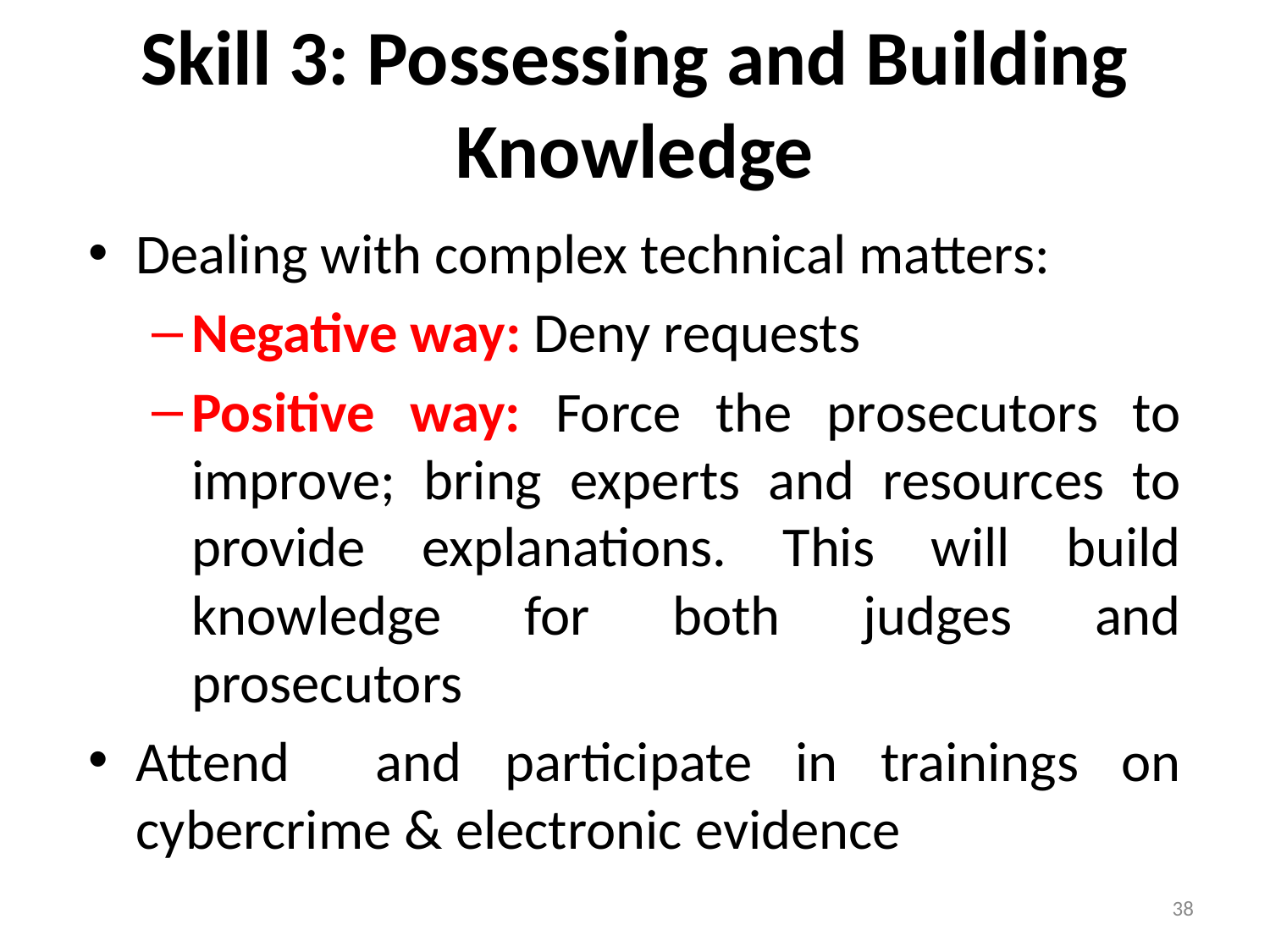

# Skill 3: Possessing and Building Knowledge
Dealing with complex technical matters:
Negative way: Deny requests
Positive way: Force the prosecutors to improve; bring experts and resources to provide explanations. This will build knowledge for both judges and prosecutors
Attend  and participate in trainings on cybercrime & electronic evidence
38